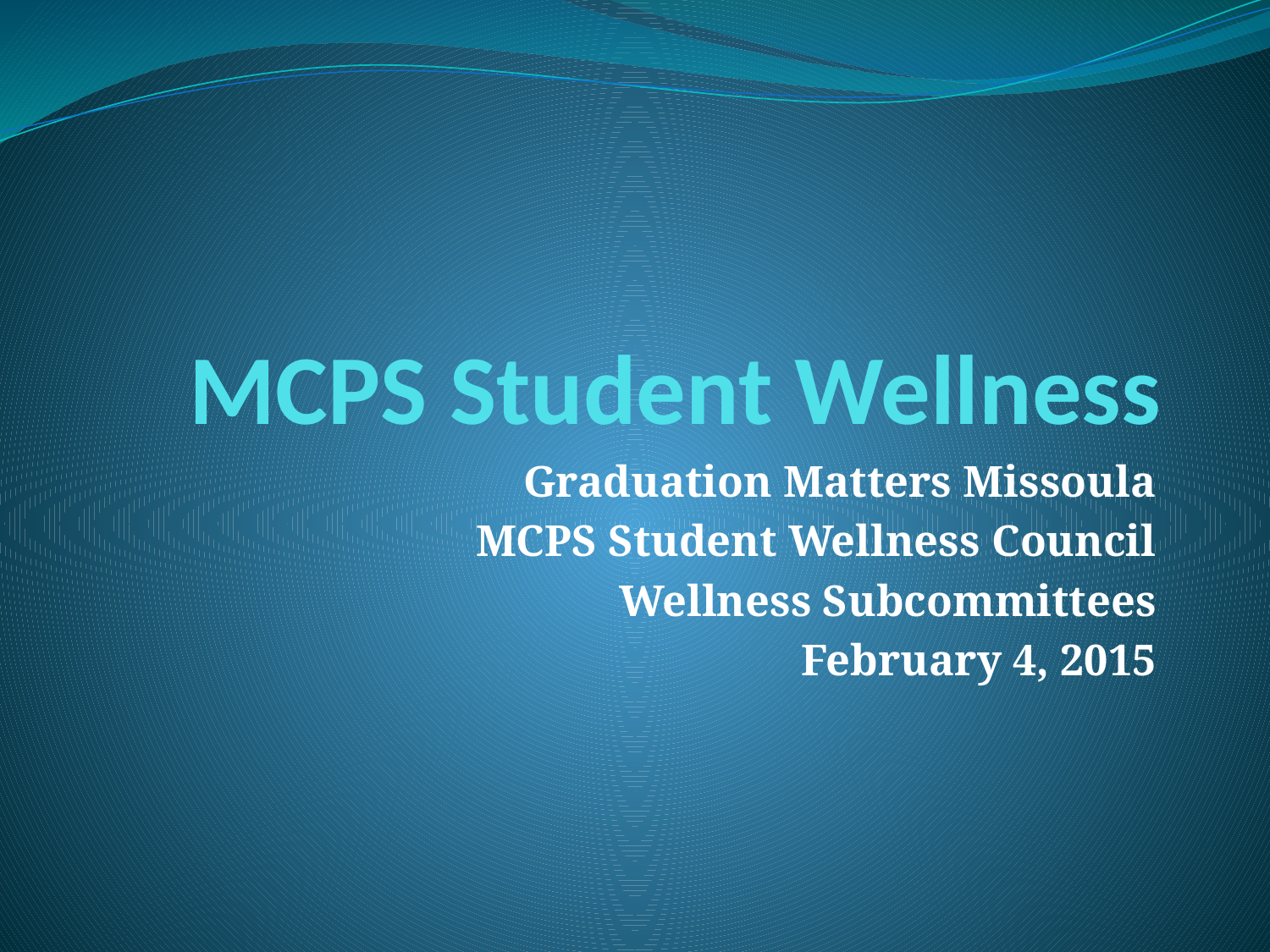

# MCPS Student Wellness
Graduation Matters Missoula
MCPS Student Wellness Council
Wellness Subcommittees
February 4, 2015